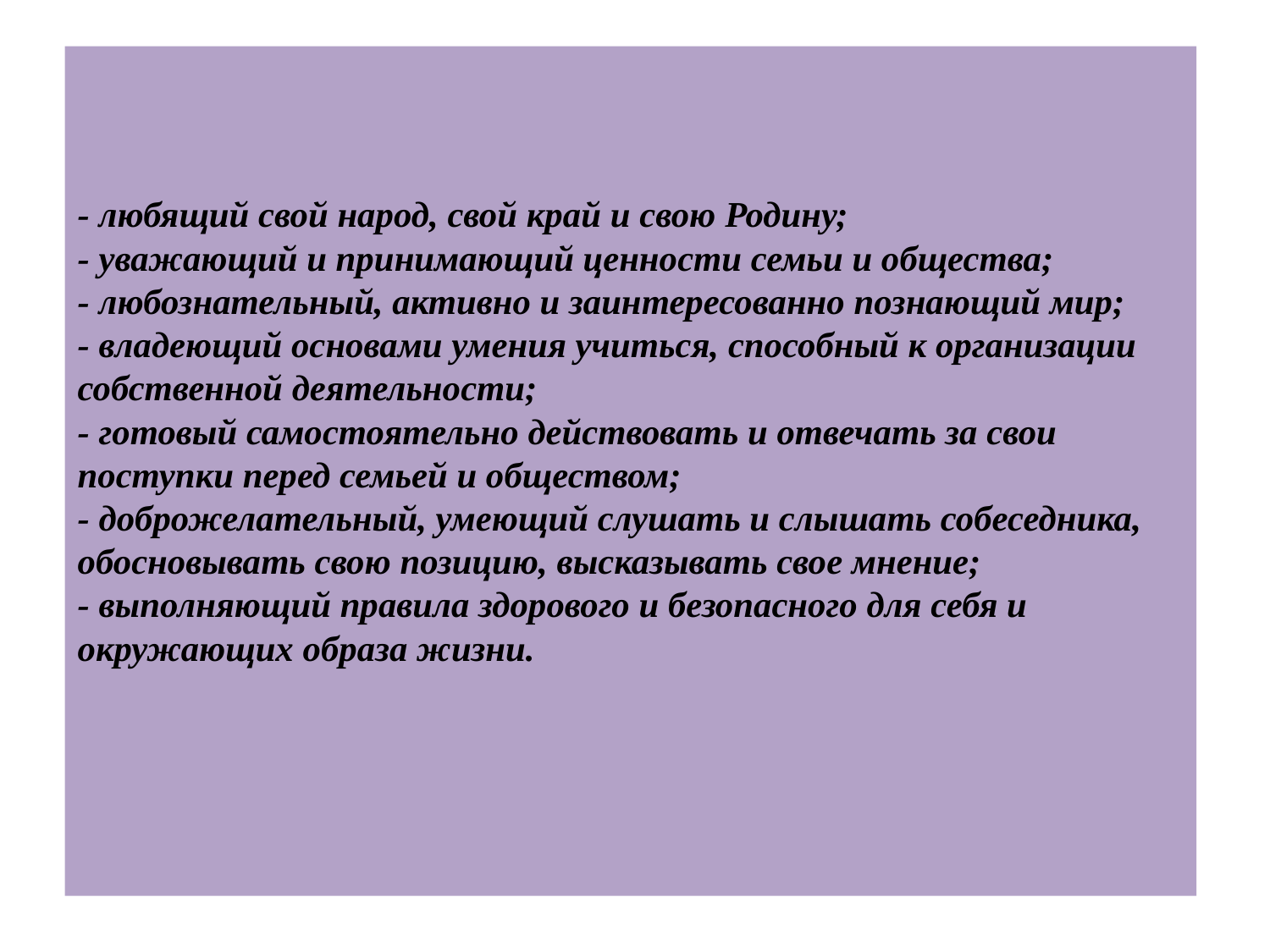

# - любящий свой народ, свой край и свою Родину; - уважающий и принимающий ценности семьи и общества; - любознательный, активно и заинтересованно познающий мир; - владеющий основами умения учиться, способный к организации собственной деятельности; - готовый самостоятельно действовать и отвечать за свои поступки перед семьей и обществом; - доброжелательный, умеющий слушать и слышать собеседника, обосновывать свою позицию, высказывать свое мнение; - выполняющий правила здорового и безопасного для себя и окружающих образа жизни.